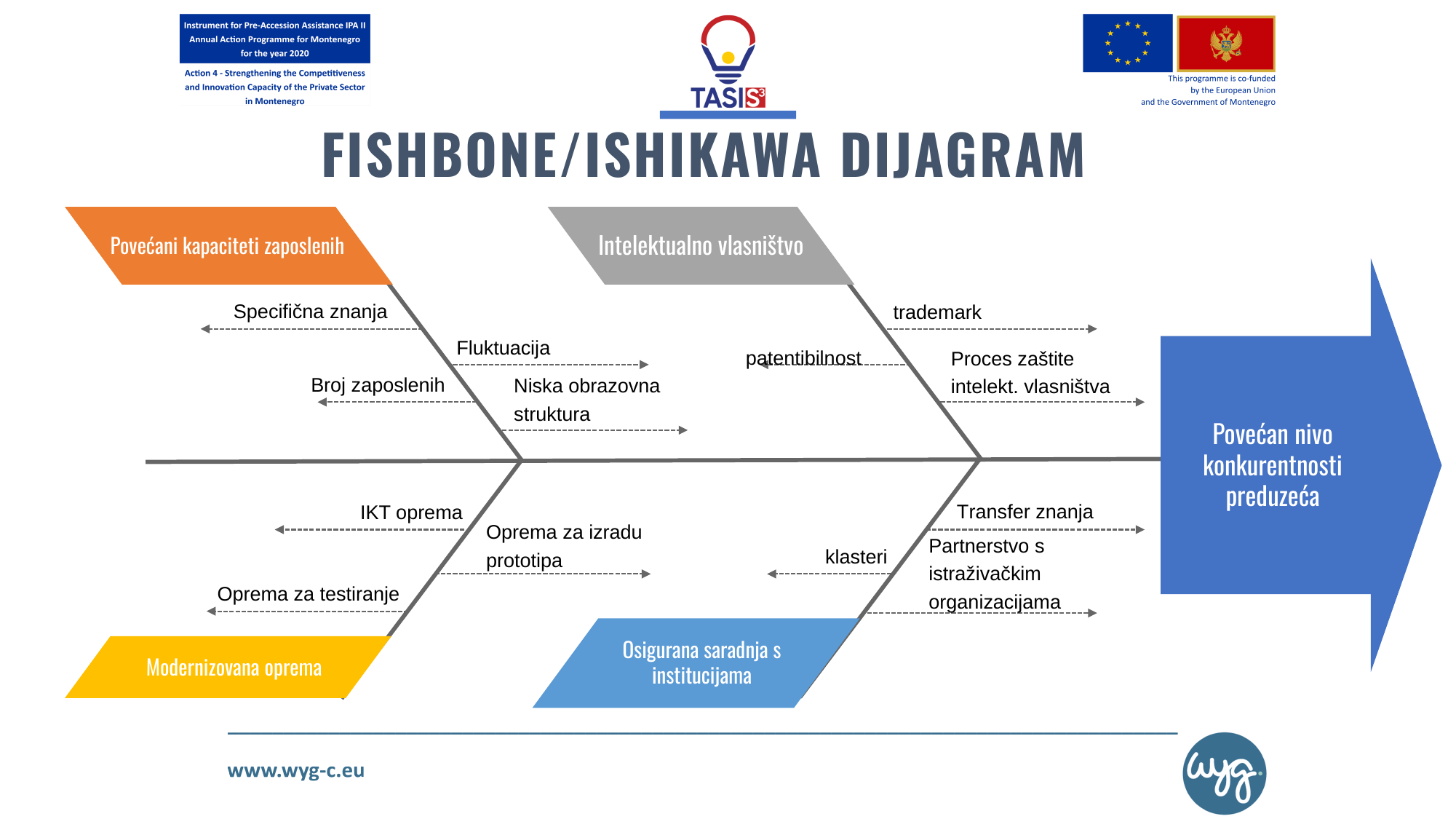

FISHBONE/ISHIKAWA DIJAGRAM

Intelektualno vlasništvo
Povećani kapaciteti zaposlenih

Specifična znanja
trademark
Fluktuacija
patentibilnost
Proces zaštite intelekt. vlasništva
Broj zaposlenih
Niska obrazovna struktura
Povećan nivo konkurentnosti preduzeća
Transfer znanja
IKT oprema
Oprema za izradu prototipa
Partnerstvo s istraživačkim organizacijama
klasteri
Oprema za testiranje

Osigurana saradnja s institucijama

Modernizovana oprema